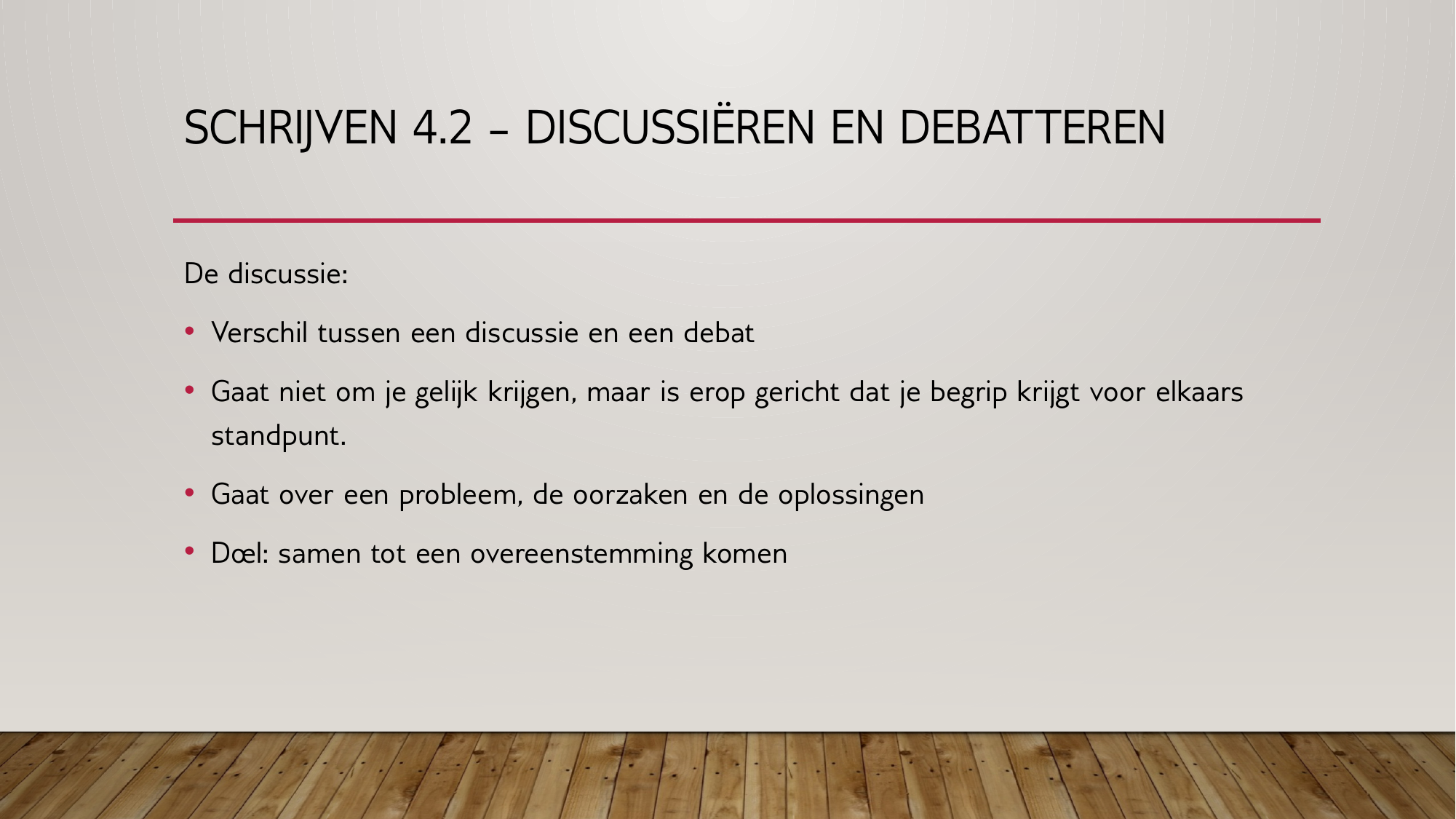

# Schrijven 4.2 – discussiëren en debatteren
De discussie:
Verschil tussen een discussie en een debat
Gaat niet om je gelijk krijgen, maar is erop gericht dat je begrip krijgt voor elkaars standpunt.
Gaat over een probleem, de oorzaken en de oplossingen
Doel: samen tot een overeenstemming komen